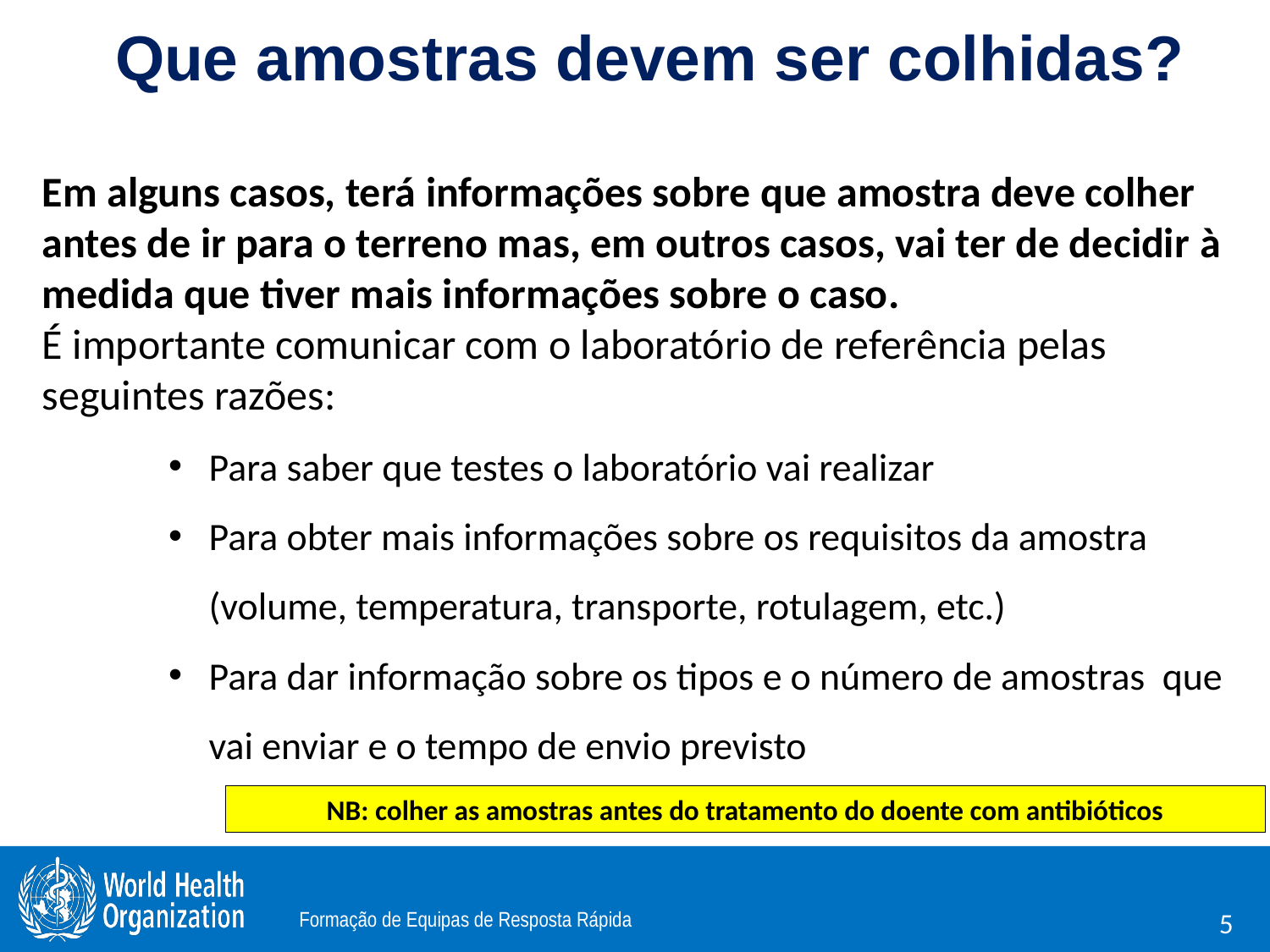

# Que amostras devem ser colhidas?
Em alguns casos, terá informações sobre que amostra deve colher antes de ir para o terreno mas, em outros casos, vai ter de decidir à medida que tiver mais informações sobre o caso.
É importante comunicar com o laboratório de referência pelas seguintes razões:
Para saber que testes o laboratório vai realizar
Para obter mais informações sobre os requisitos da amostra (volume, temperatura, transporte, rotulagem, etc.)
Para dar informação sobre os tipos e o número de amostras  que vai enviar e o tempo de envio previsto

NB: colher as amostras antes do tratamento do doente com antibióticos